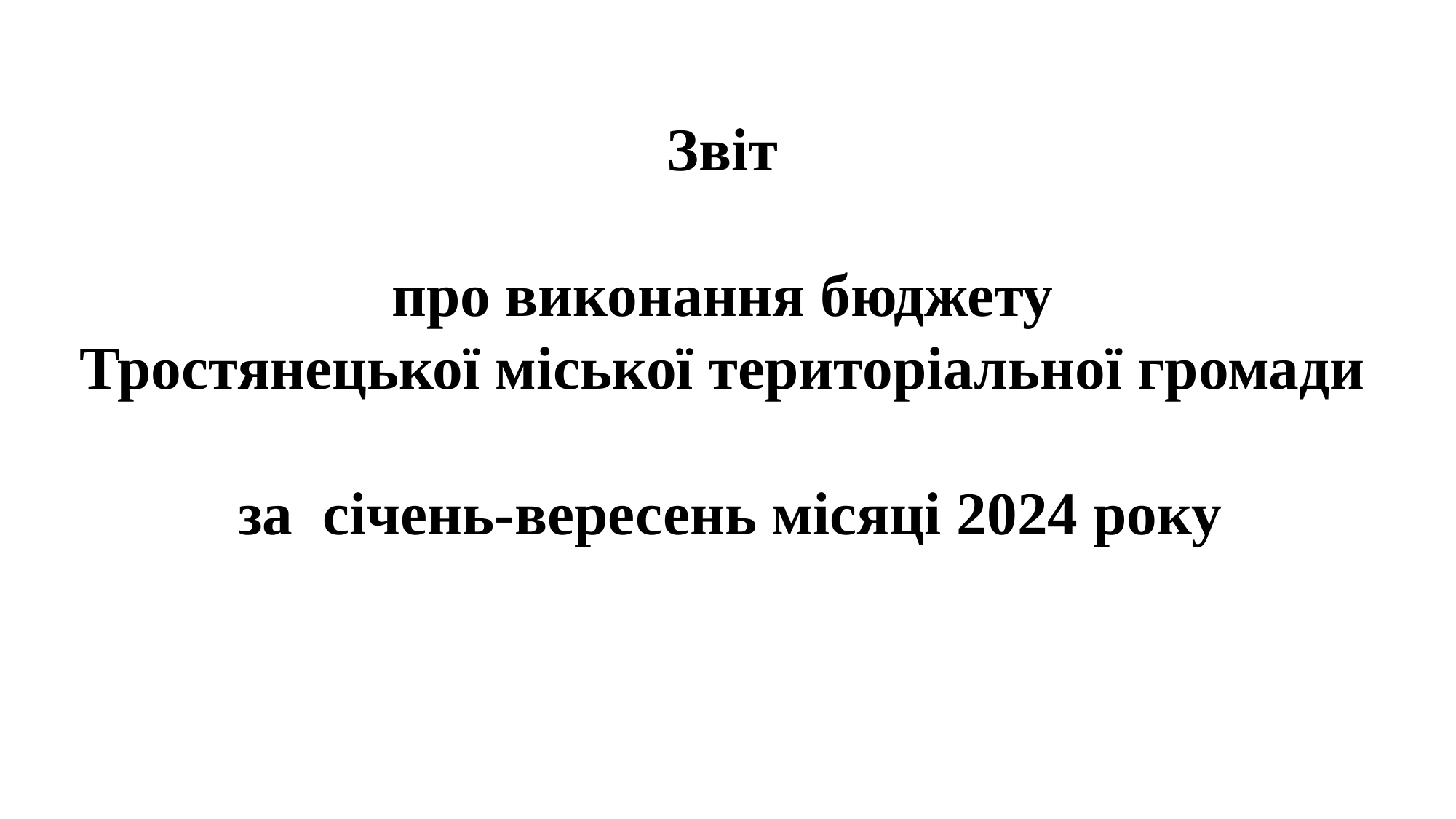

Звіт

про виконання бюджету
Тростянецької міської територіальної громади

за  січень-вересень місяці 2024 року